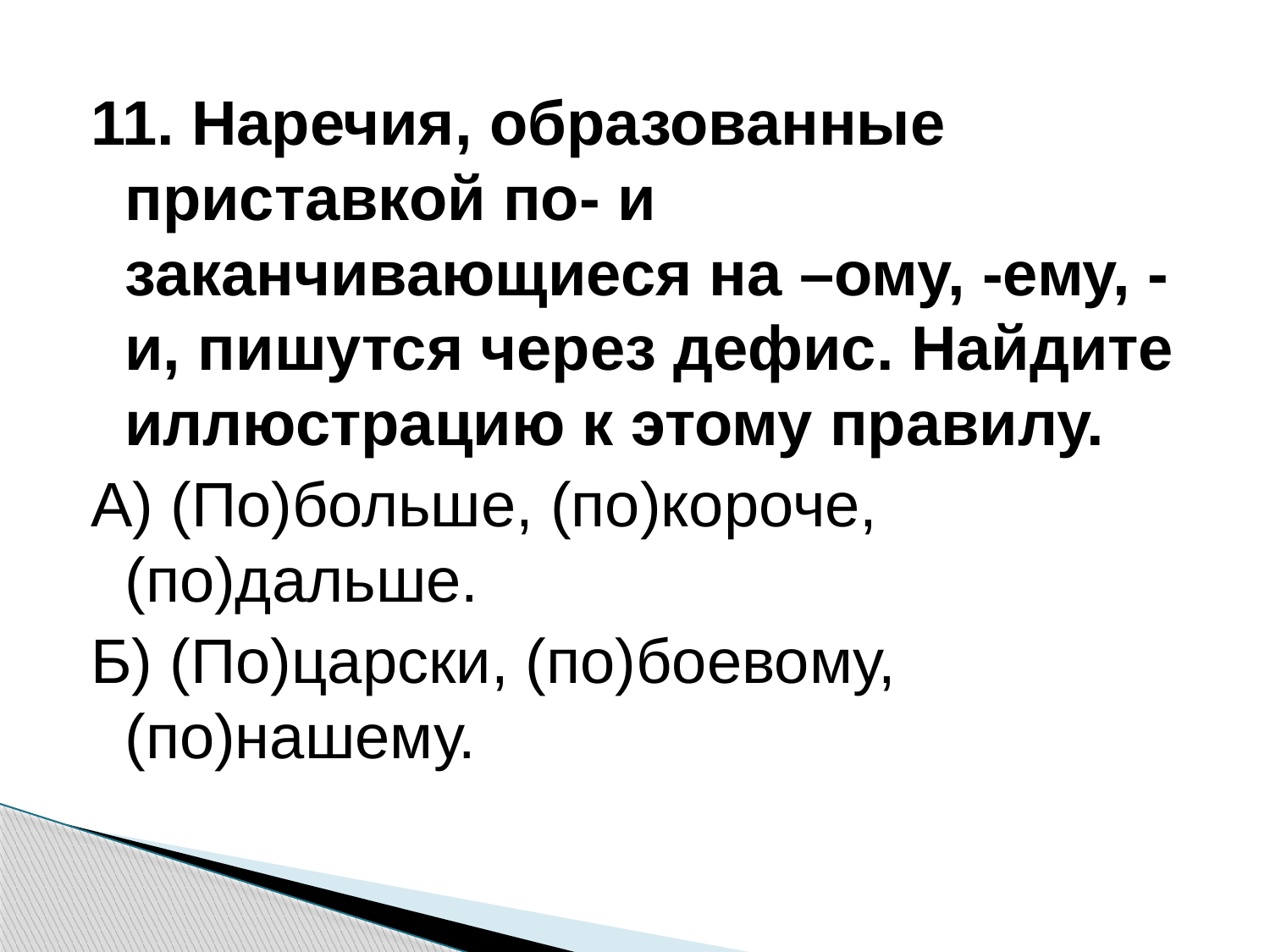

11. Наречия, образованные приставкой по- и заканчивающиеся на –ому, -ему, -и, пишутся через дефис. Найдите иллюстрацию к этому правилу.
А) (По)больше, (по)короче, (по)дальше.
Б) (По)царски, (по)боевому, (по)нашему.